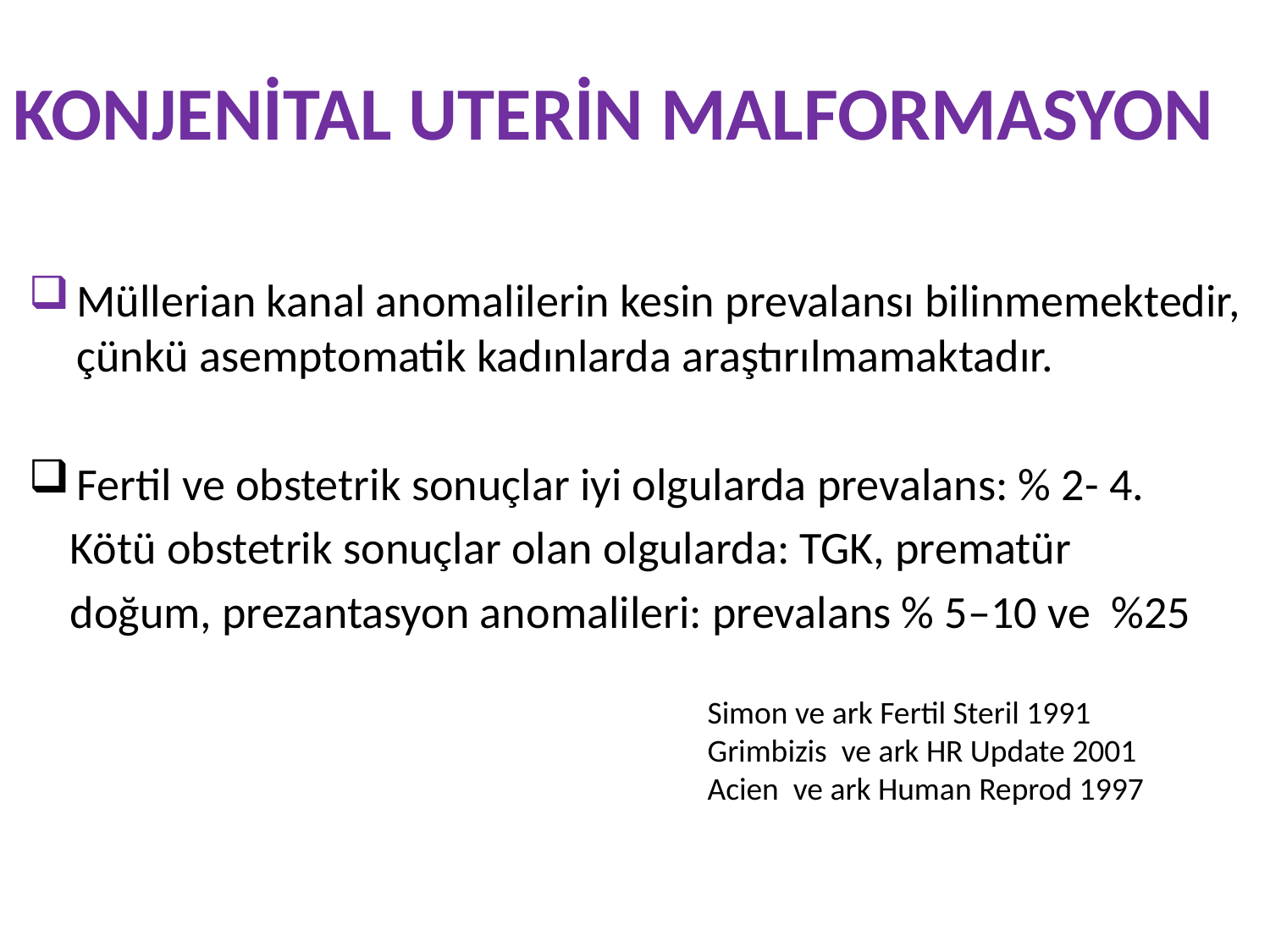

# KONJENİTAL UTERİN MALFORMASYON
Müllerian kanal anomalilerin kesin prevalansı bilinmemektedir, çünkü asemptomatik kadınlarda araştırılmamaktadır.

Fertil ve obstetrik sonuçlar iyi olgularda prevalans: % 2- 4.
    Kötü obstetrik sonuçlar olan olgularda: TGK, prematür
    doğum, prezantasyon anomalileri: prevalans % 5–10 ve  %25

Simon ve ark Fertil Steril 1991 Grimbizis  ve ark HR Update 2001
Acien  ve ark Human Reprod 1997